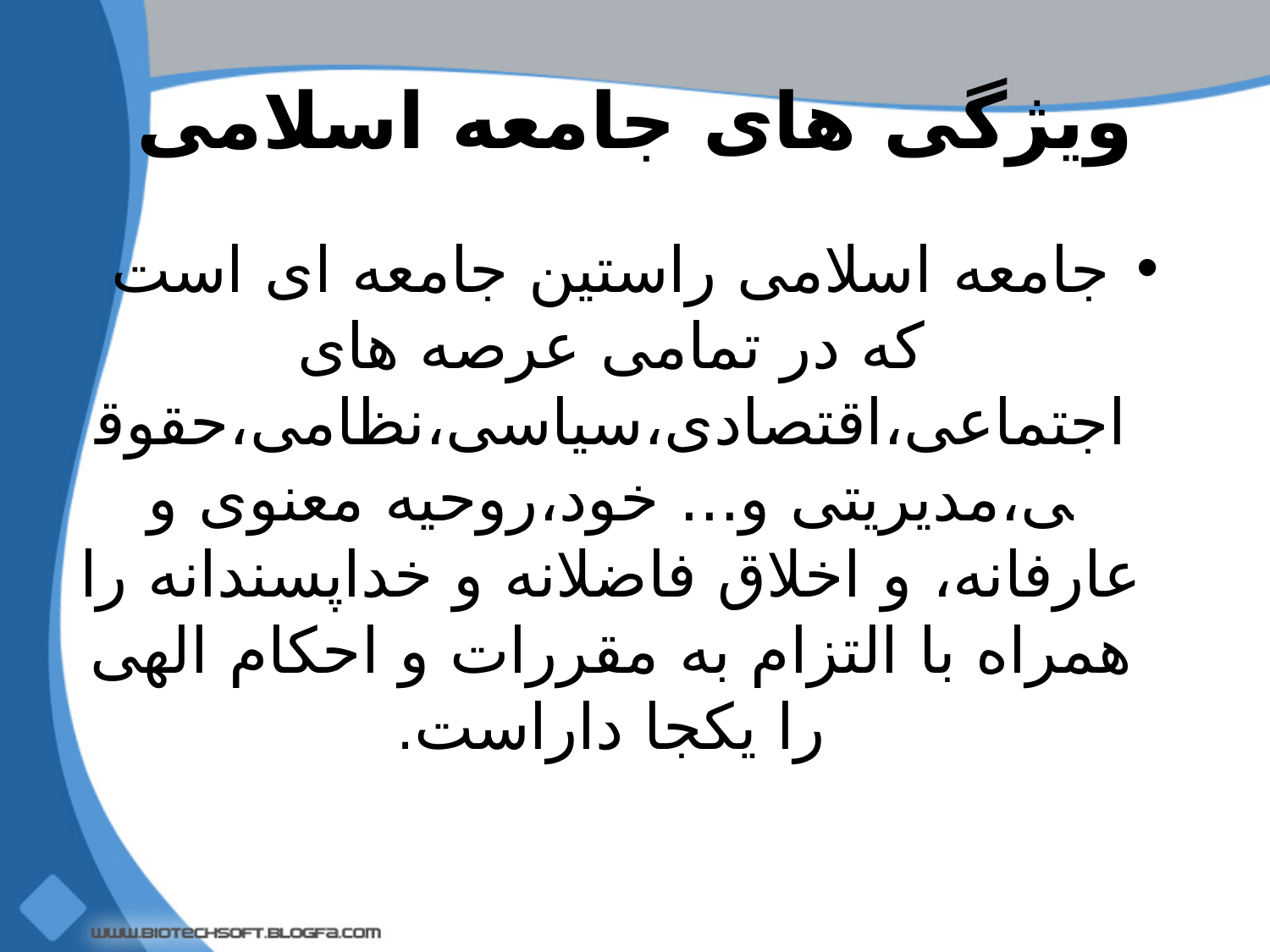

# ویژگی های جامعه اسلامی
جامعه اسلامی راستین جامعه ای است که در تمامی عرصه های اجتماعی،اقتصادی،سیاسی،نظامی،حقوقی،مدیریتی و... خود،روحیه معنوی و عارفانه، و اخلاق فاضلانه و خداپسندانه را همراه با التزام به مقررات و احکام الهی را یکجا داراست.